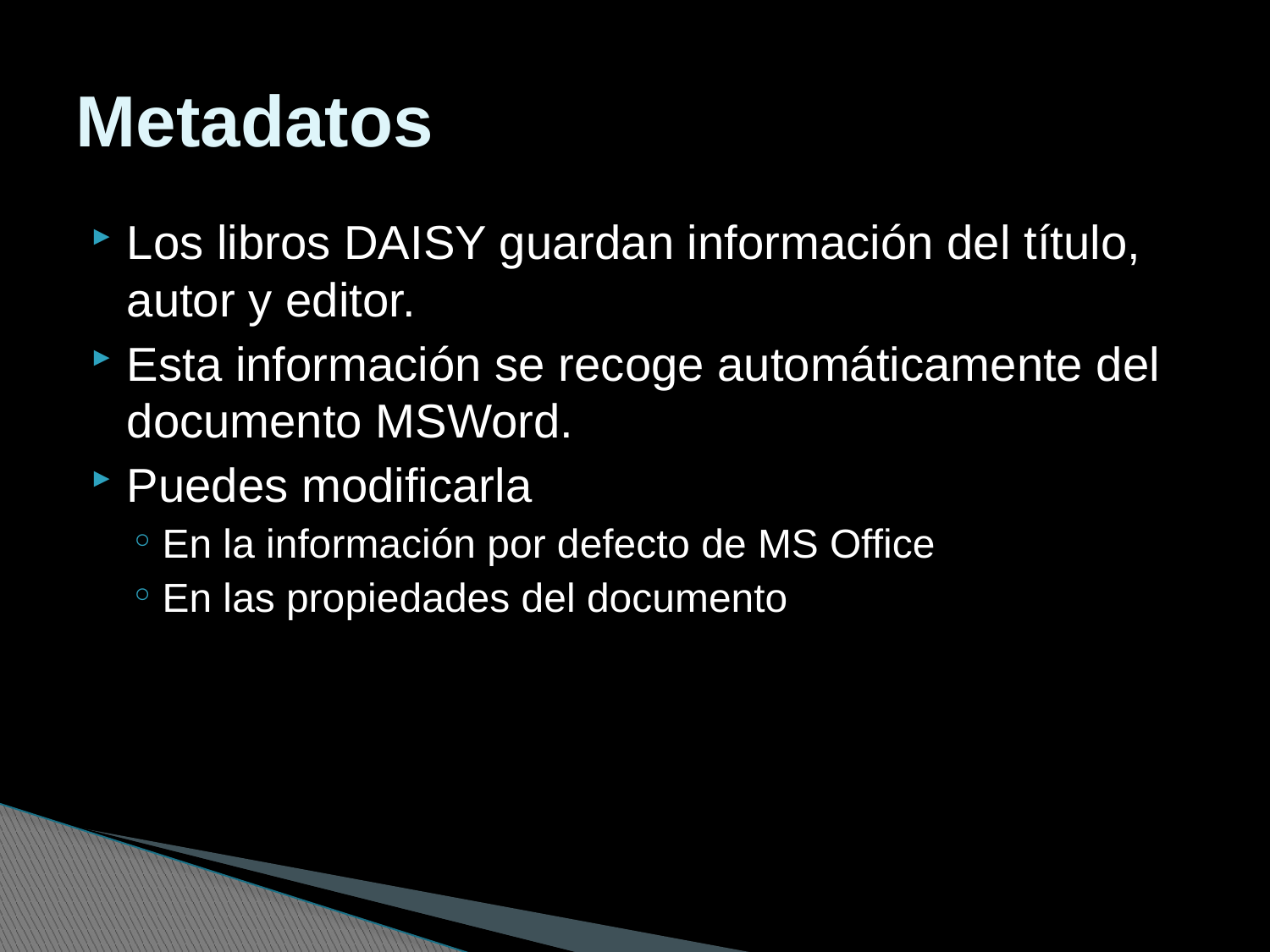

# Metadatos
Los libros DAISY guardan información del título, autor y editor.
Esta información se recoge automáticamente del documento MSWord.
Puedes modificarla
En la información por defecto de MS Office
En las propiedades del documento